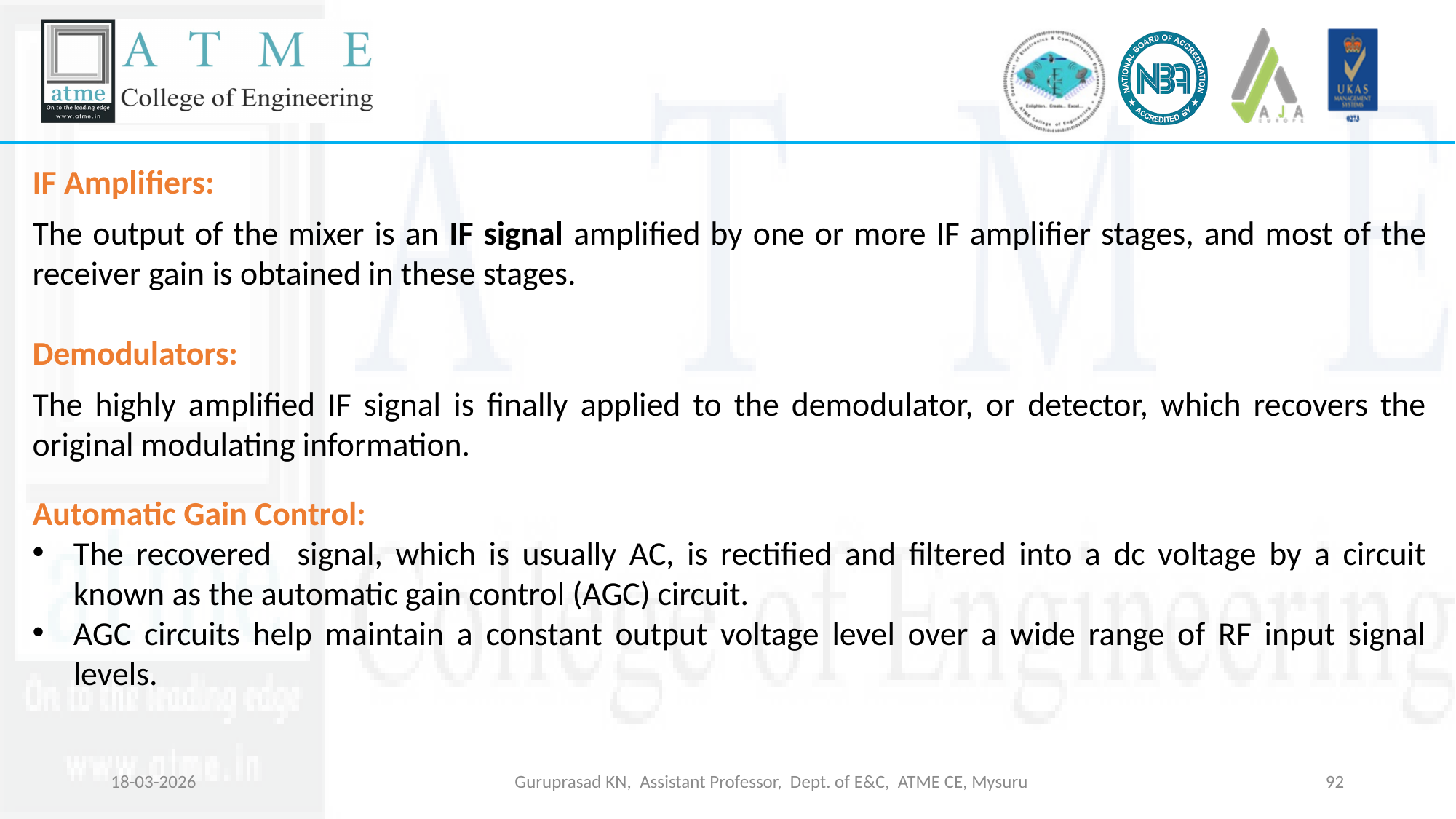

IF Ampliﬁers:

The output of the mixer is an IF signal amplified by one or more IF amplifier stages, and most of the receiver gain is obtained in these stages.

Demodulators:

The highly amplified IF signal is finally applied to the demodulator, or detector, which recovers the original modulating information.

Automatic Gain Control:
The recovered  signal, which is usually AC, is rectified and filtered into a dc voltage by a circuit known as the automatic gain control (AGC) circuit.
AGC circuits help maintain a constant output voltage level over a wide range of RF input signal levels.
18-03-2026
Guruprasad KN,  Assistant Professor,  Dept. of E&C,  ATME CE, Mysuru
92